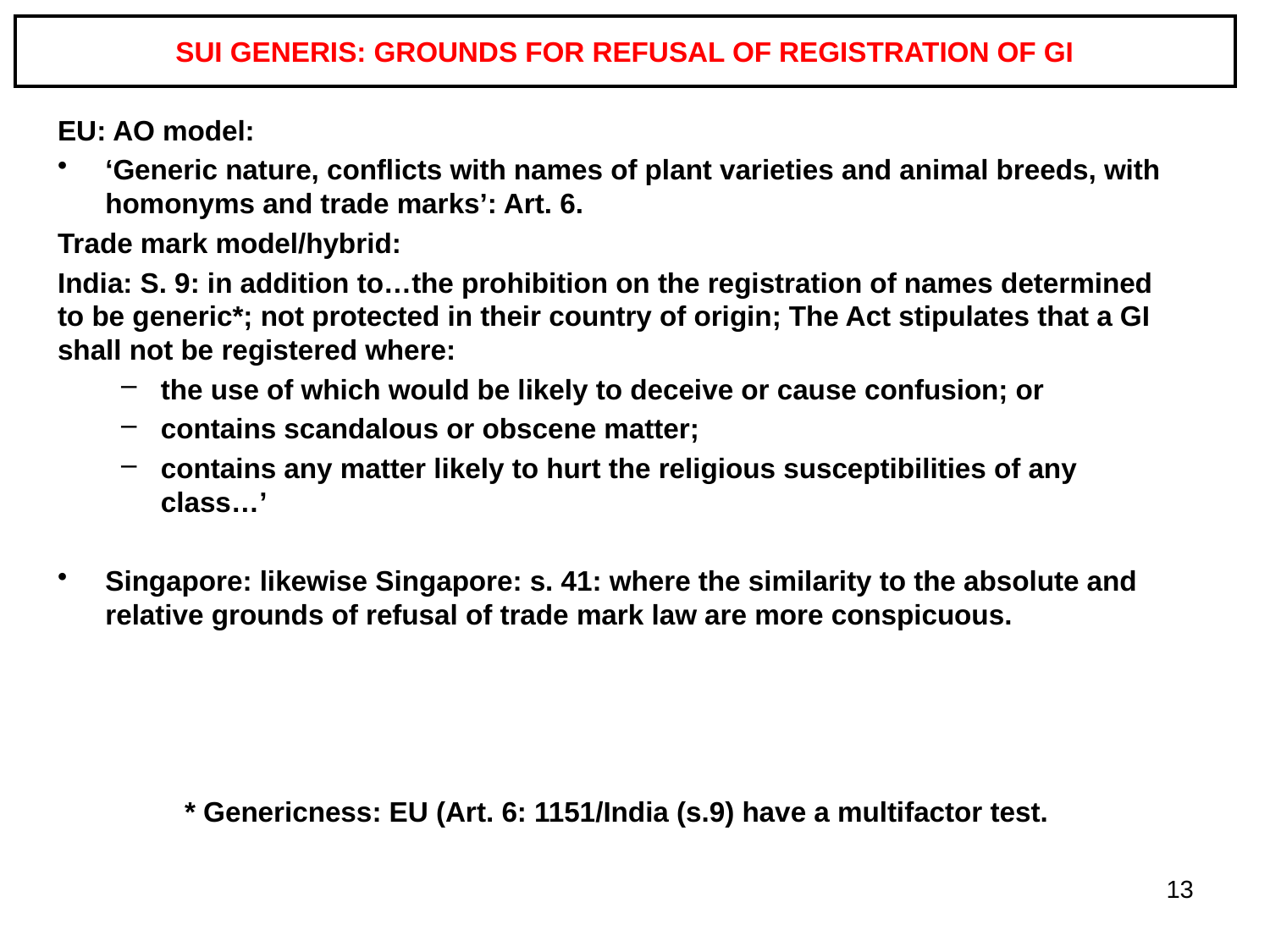

# SUI GENERIS: GROUNDS FOR REFUSAL OF REGISTRATION OF GI
EU: AO model:
‘Generic nature, conflicts with names of plant varieties and animal breeds, with homonyms and trade marks’: Art. 6.
Trade mark model/hybrid:
India: S. 9: in addition to…the prohibition on the registration of names determined to be generic*; not protected in their country of origin; The Act stipulates that a GI shall not be registered where:
the use of which would be likely to deceive or cause confusion; or
contains scandalous or obscene matter;
contains any matter likely to hurt the religious susceptibilities of any class…’

Singapore: likewise Singapore: s. 41: where the similarity to the absolute and relative grounds of refusal of trade mark law are more conspicuous.

	* Genericness: EU (Art. 6: 1151/India (s.9) have a multifactor test.
13